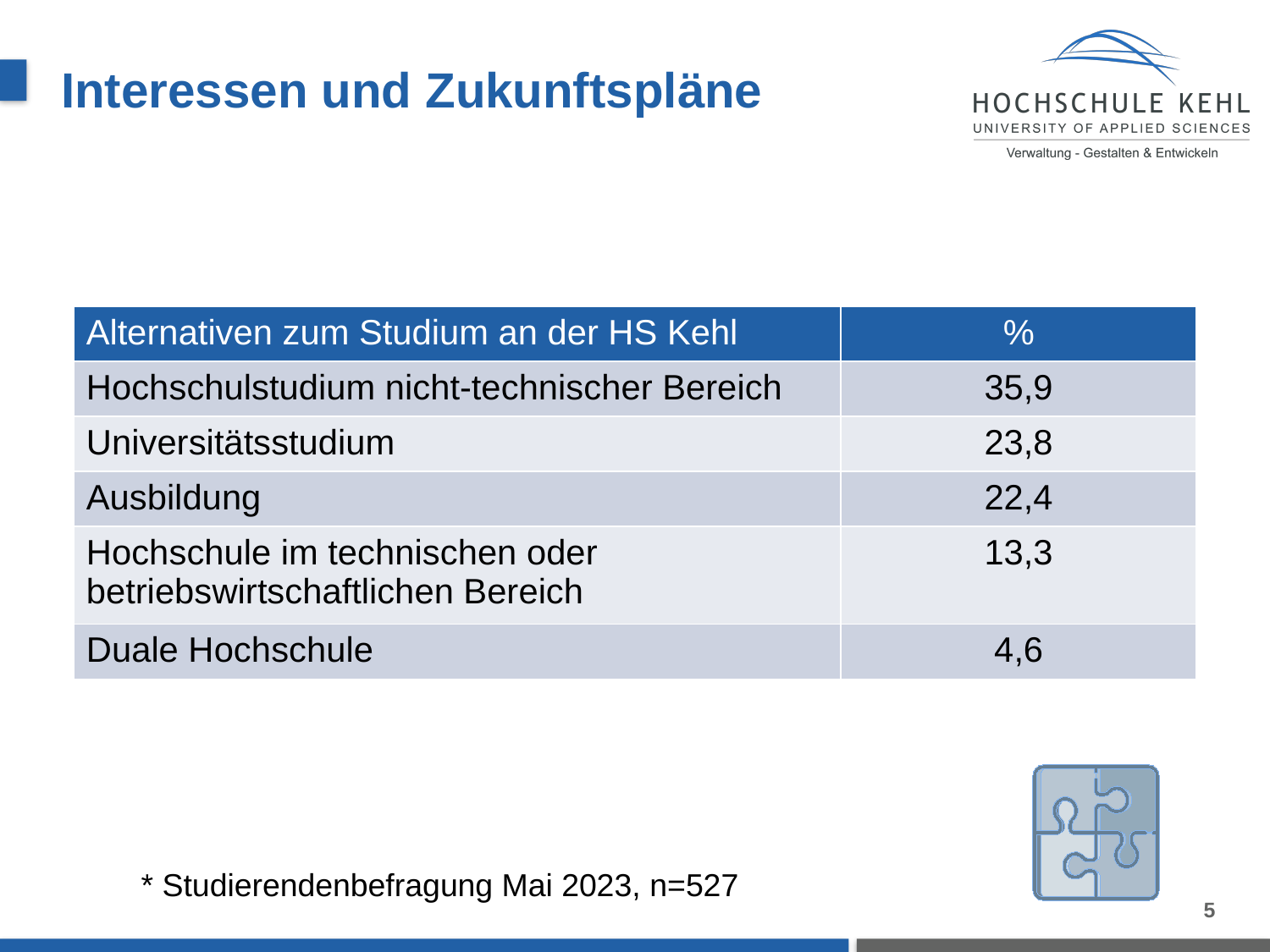

Interessen und Zukunftspläne

| Alternativen zum Studium an der HS Kehl | % |
| --- | --- |
| Hochschulstudium nicht-technischer Bereich | 35,9 |
| Universitätsstudium | 23,8 |
| Ausbildung | 22,4 |
| Hochschule im technischen oder betriebswirtschaftlichen Bereich | 13,3 |
| Duale Hochschule | 4,6 |

* Studierendenbefragung Mai 2023, n=527